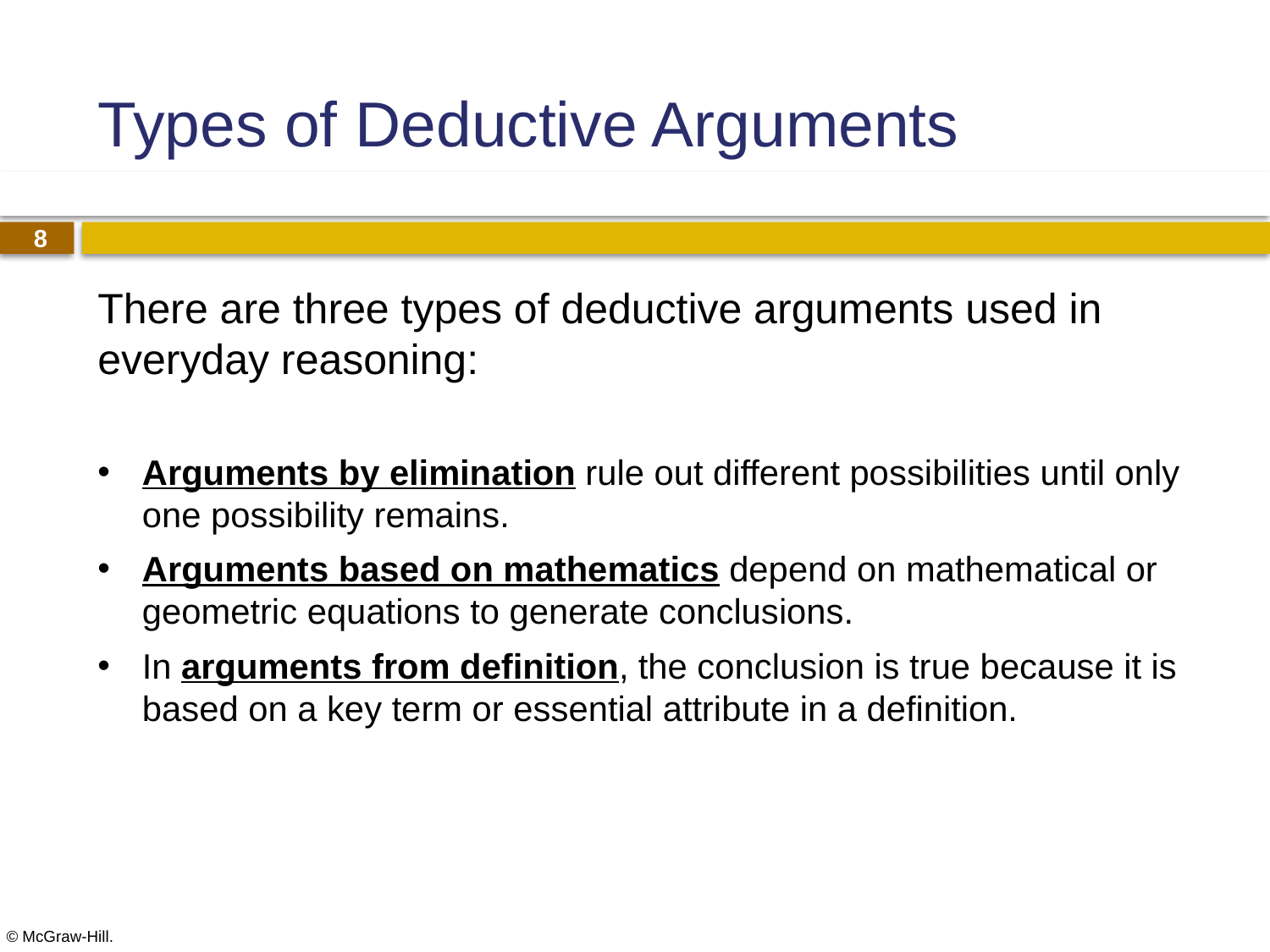

# Types of Deductive Arguments
There are three types of deductive arguments used in everyday reasoning:

Arguments by elimination rule out different possibilities until only one possibility remains.
Arguments based on mathematics depend on mathematical or geometric equations to generate conclusions.
In arguments from definition, the conclusion is true because it is based on a key term or essential attribute in a definition.